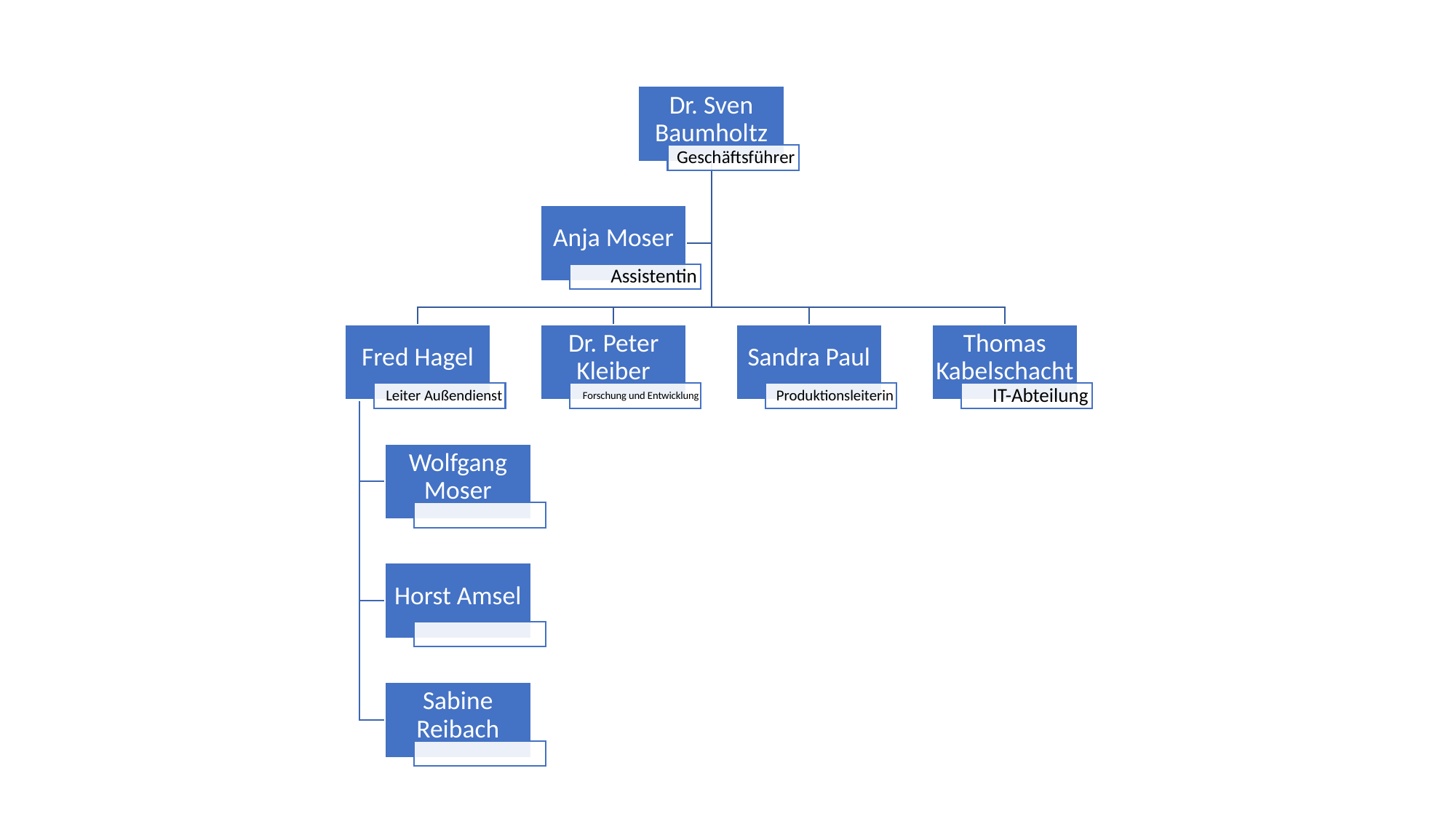

Dr. Sven Baumholtz
Geschäftsführer
Fred Hagel
Leiter Außendienst
Wolfgang Moser

Horst Amsel

Sabine Reibach

Dr. Peter Kleiber
Forschung und Entwicklung
Sandra Paul
Produktionsleiterin
Thomas Kabelschacht
IT-Abteilung
Anja Moser
Assistentin